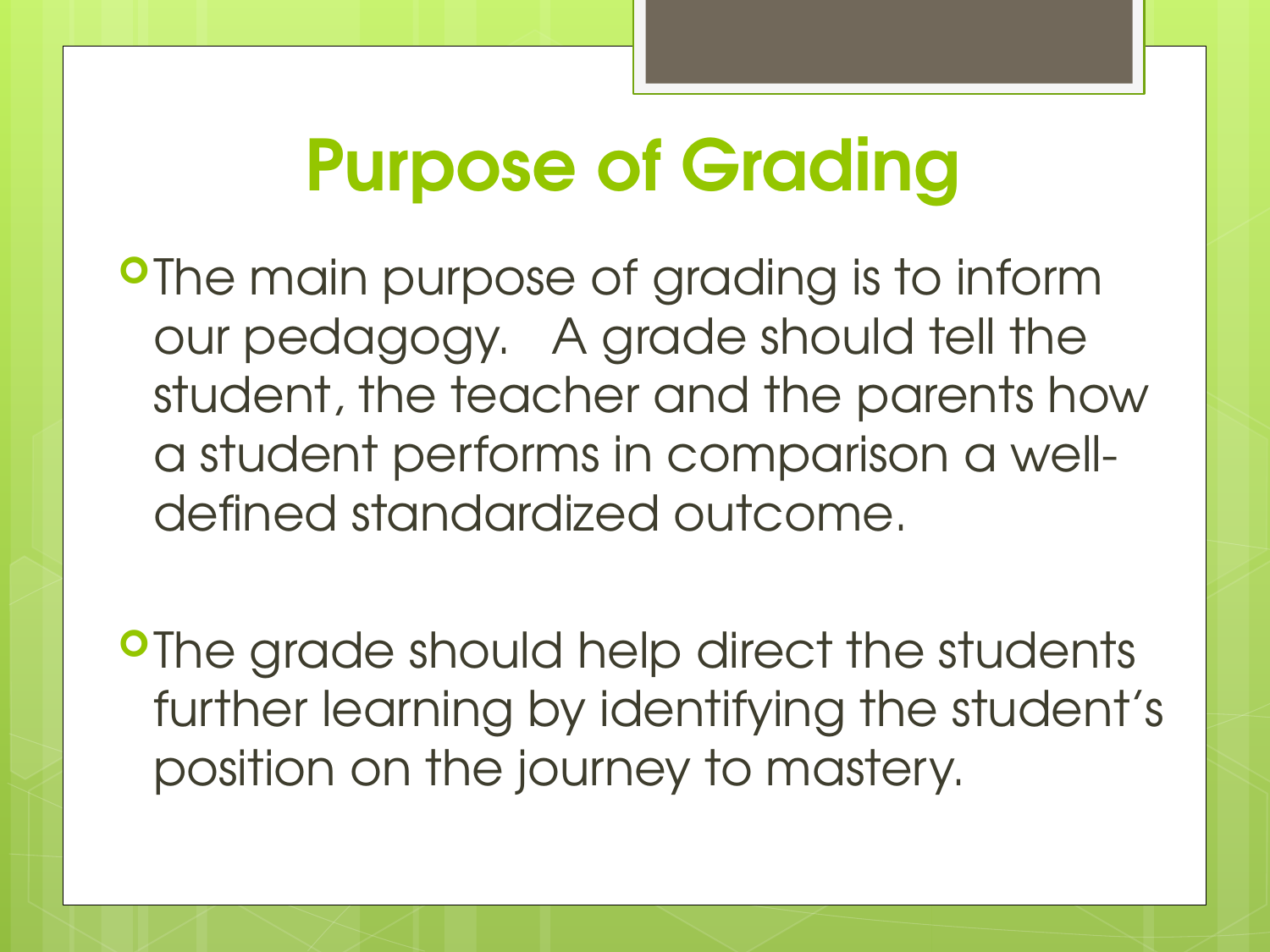

# Purpose of Grading
The main purpose of grading is to inform our pedagogy.   A grade should tell the student, the teacher and the parents how a student performs in comparison a well-defined standardized outcome.

The grade should help direct the students further learning by identifying the student’s position on the journey to mastery.